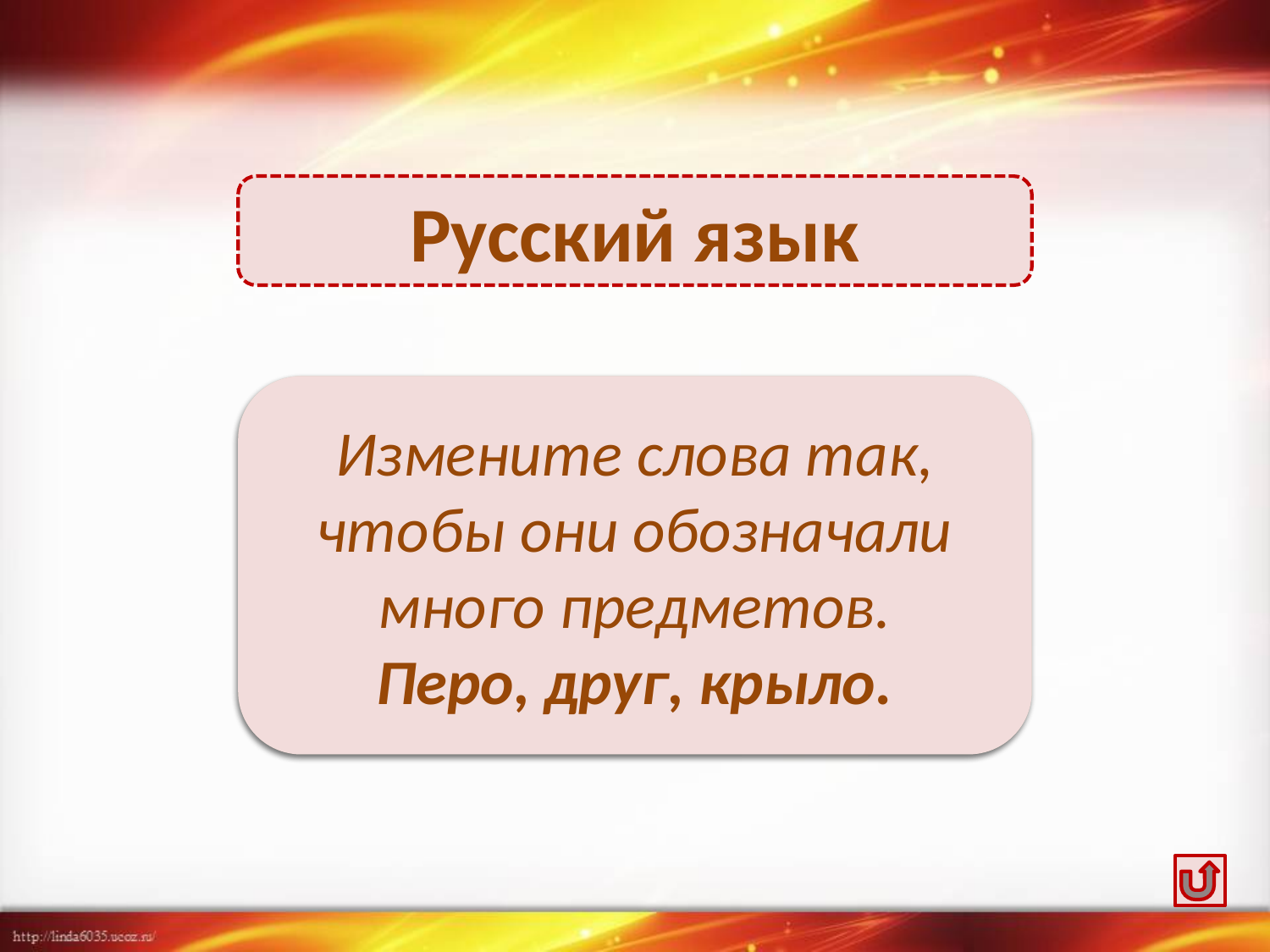

Русский язык
Перья, друзья, крылья.
Измените слова так, чтобы они обозначали много предметов.
Перо, друг, крыло.